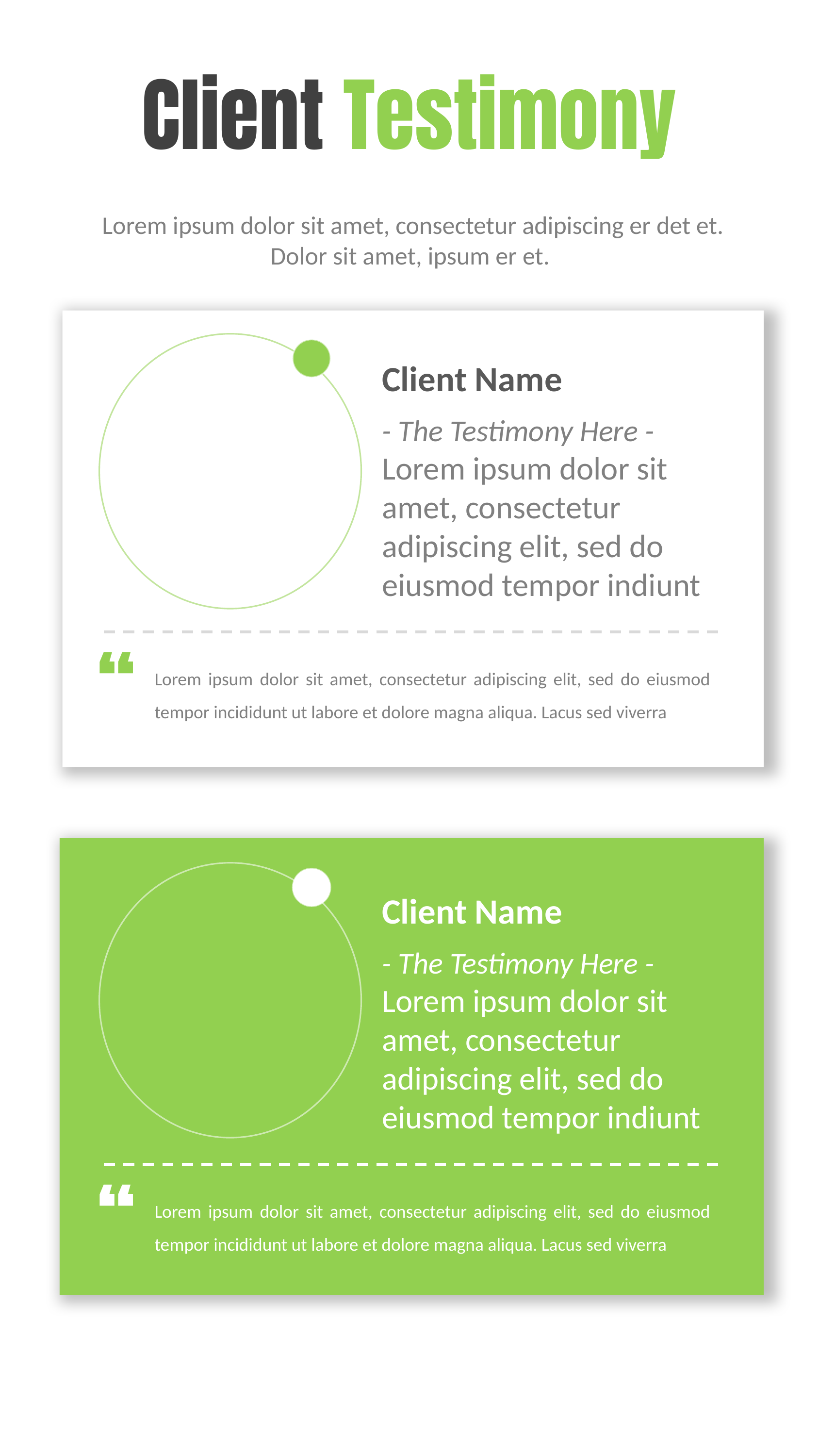

Client Testimony
Lorem ipsum dolor sit amet, consectetur adipiscing er det et.
Dolor sit amet, ipsum er et.

Client Name

- The Testimony Here -
Lorem ipsum dolor sit amet, consectetur adipiscing elit, sed do eiusmod tempor indiunt
“
Lorem ipsum dolor sit amet, consectetur adipiscing elit, sed do eiusmod tempor incididunt ut labore et dolore magna aliqua. Lacus sed viverra
“
Lorem ipsum dolor sit amet, consectetur adipiscing elit, sed do eiusmod tempor incididunt ut labore et dolore magna aliqua. Lacus sed viverra
Client Name

Client Name

- The Testimony Here -
Lorem ipsum dolor sit amet, consectetur adipiscing elit, sed do eiusmod tempor indiunt
“
Lorem ipsum dolor sit amet, consectetur adipiscing elit, sed do eiusmod tempor incididunt ut labore et dolore magna aliqua. Lacus sed viverra